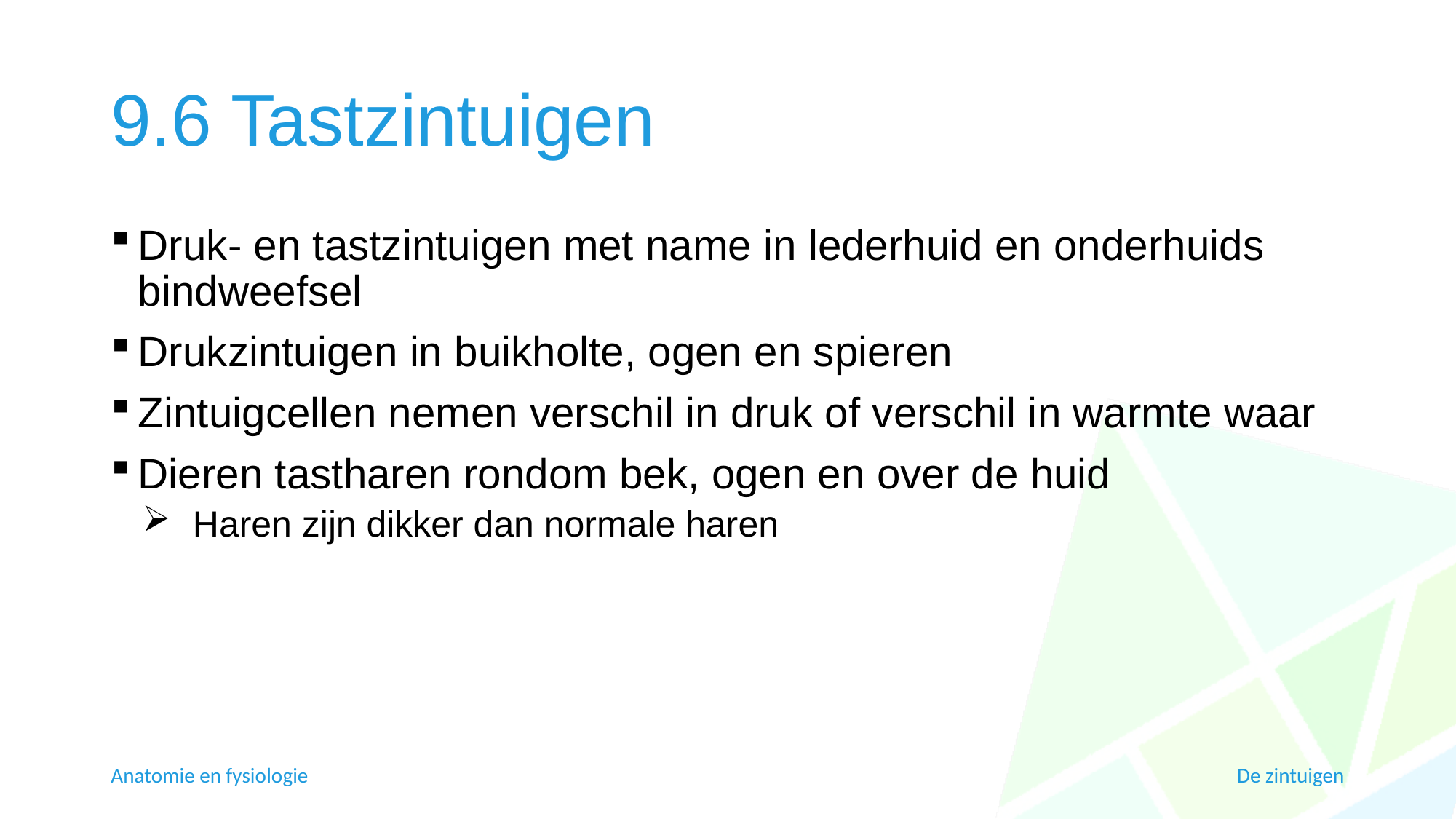

# 9.6 Tastzintuigen
Druk- en tastzintuigen met name in lederhuid en onderhuids bindweefsel
Drukzintuigen in buikholte, ogen en spieren
Zintuigcellen nemen verschil in druk of verschil in warmte waar
Dieren tastharen rondom bek, ogen en over de huid
Haren zijn dikker dan normale haren

Anatomie en fysiologie
De zintuigen